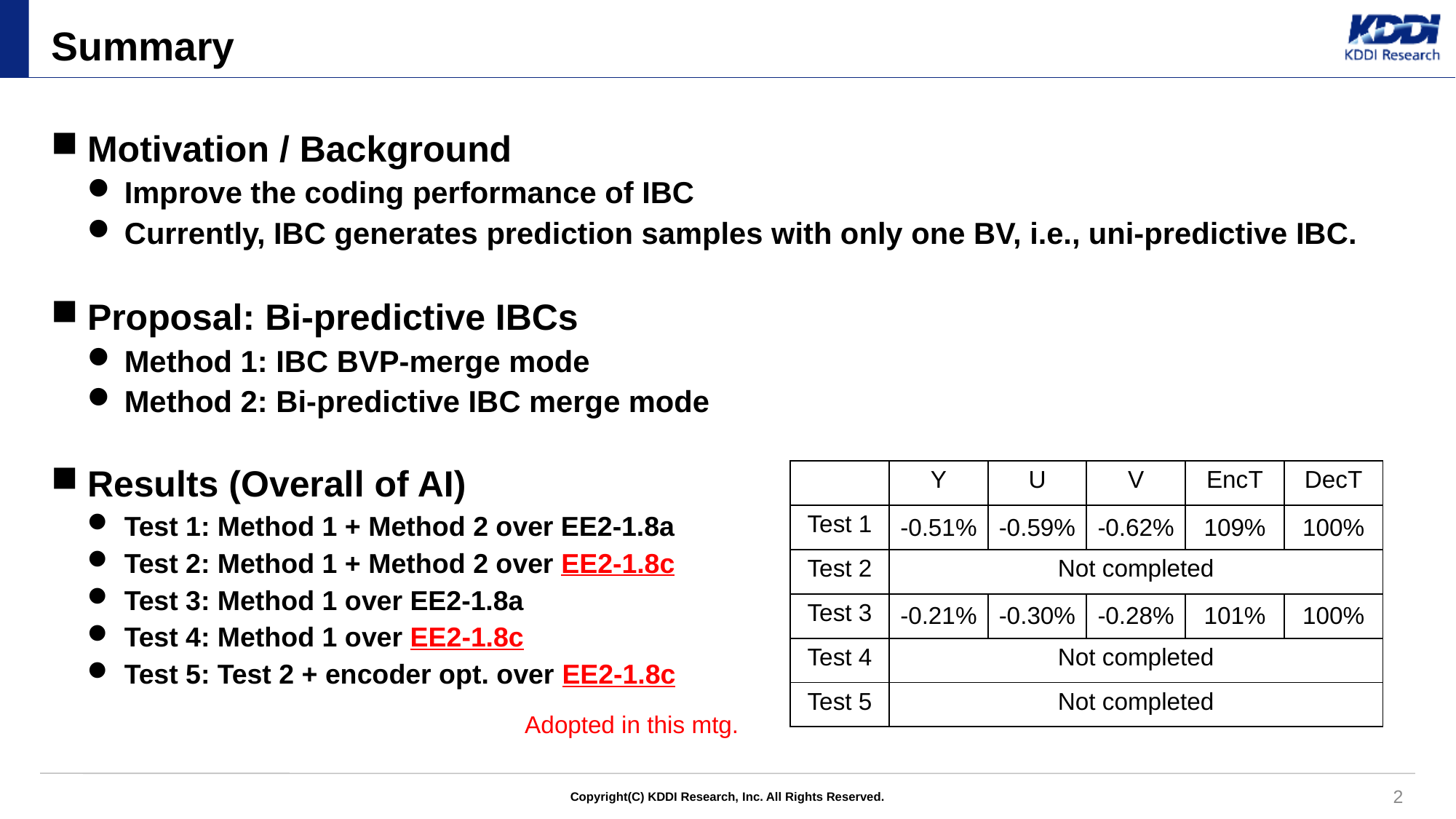

# Summary
Motivation / Background
Improve the coding performance of IBC
Currently, IBC generates prediction samples with only one BV, i.e., uni-predictive IBC.

Proposal: Bi-predictive IBCs
Method 1: IBC BVP-merge mode
Method 2: Bi-predictive IBC merge mode

Results (Overall of AI)
Test 1: Method 1 + Method 2 over EE2-1.8a
Test 2: Method 1 + Method 2 over EE2-1.8c
Test 3: Method 1 over EE2-1.8a
Test 4: Method 1 over EE2-1.8c
Test 5: Test 2 + encoder opt. over EE2-1.8c

|  | Y | U | V | EncT | DecT |
| --- | --- | --- | --- | --- | --- |
| Test 1 | -0.51% | -0.59% | -0.62% | 109% | 100% |
| Test 2 | Not completed |  |  |  |  |
| Test 3 | -0.21% | -0.30% | -0.28% | 101% | 100% |
| Test 4 | Not completed |  |  |  |  |
| Test 5 | Not completed |  |  |  |  |
Adopted in this mtg.
2